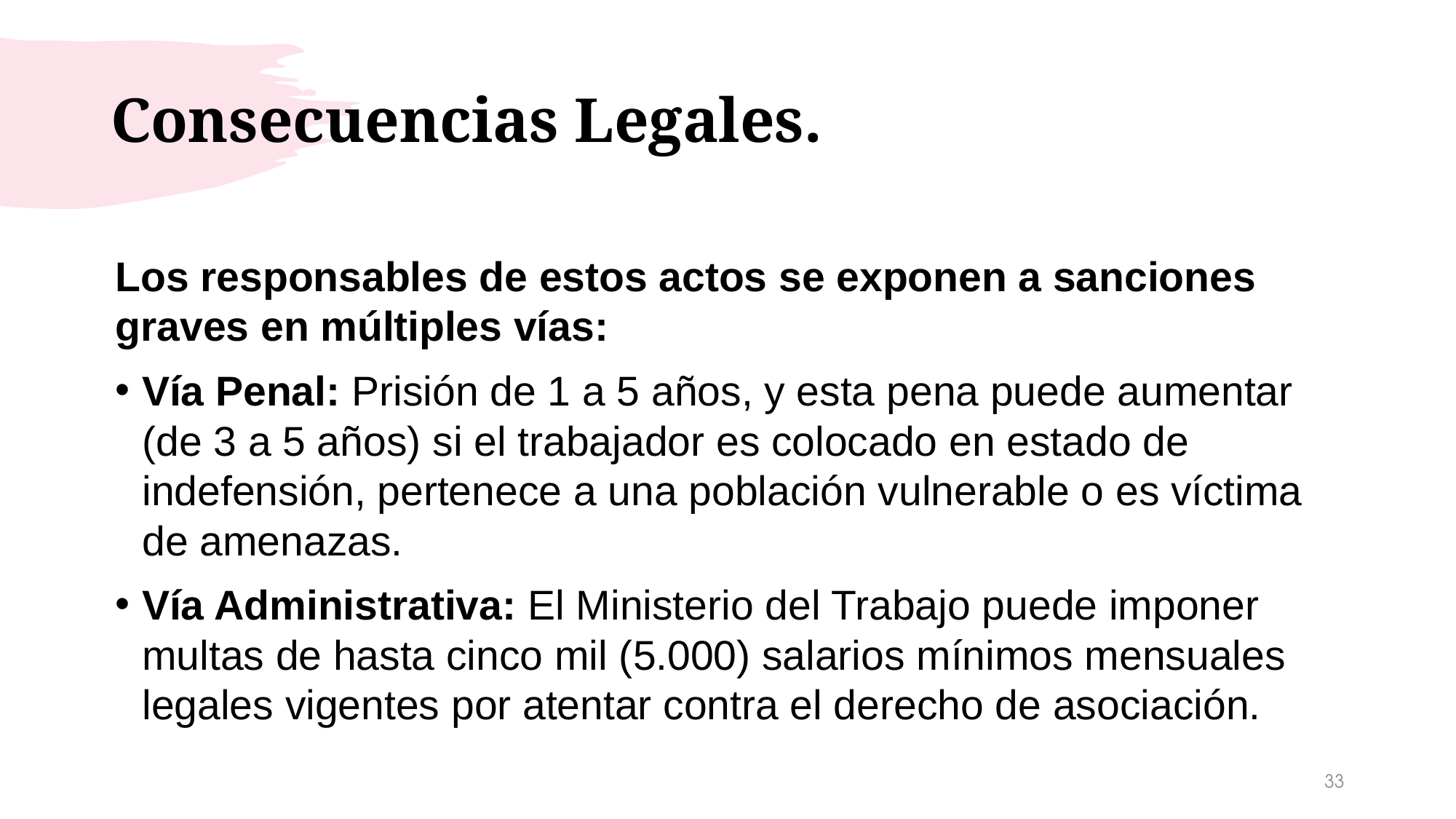

# Consecuencias Legales.
Los responsables de estos actos se exponen a sanciones graves en múltiples vías:
Vía Penal: Prisión de 1 a 5 años, y esta pena puede aumentar (de 3 a 5 años) si el trabajador es colocado en estado de indefensión, pertenece a una población vulnerable o es víctima de amenazas.
Vía Administrativa: El Ministerio del Trabajo puede imponer multas de hasta cinco mil (5.000) salarios mínimos mensuales legales vigentes por atentar contra el derecho de asociación.

33